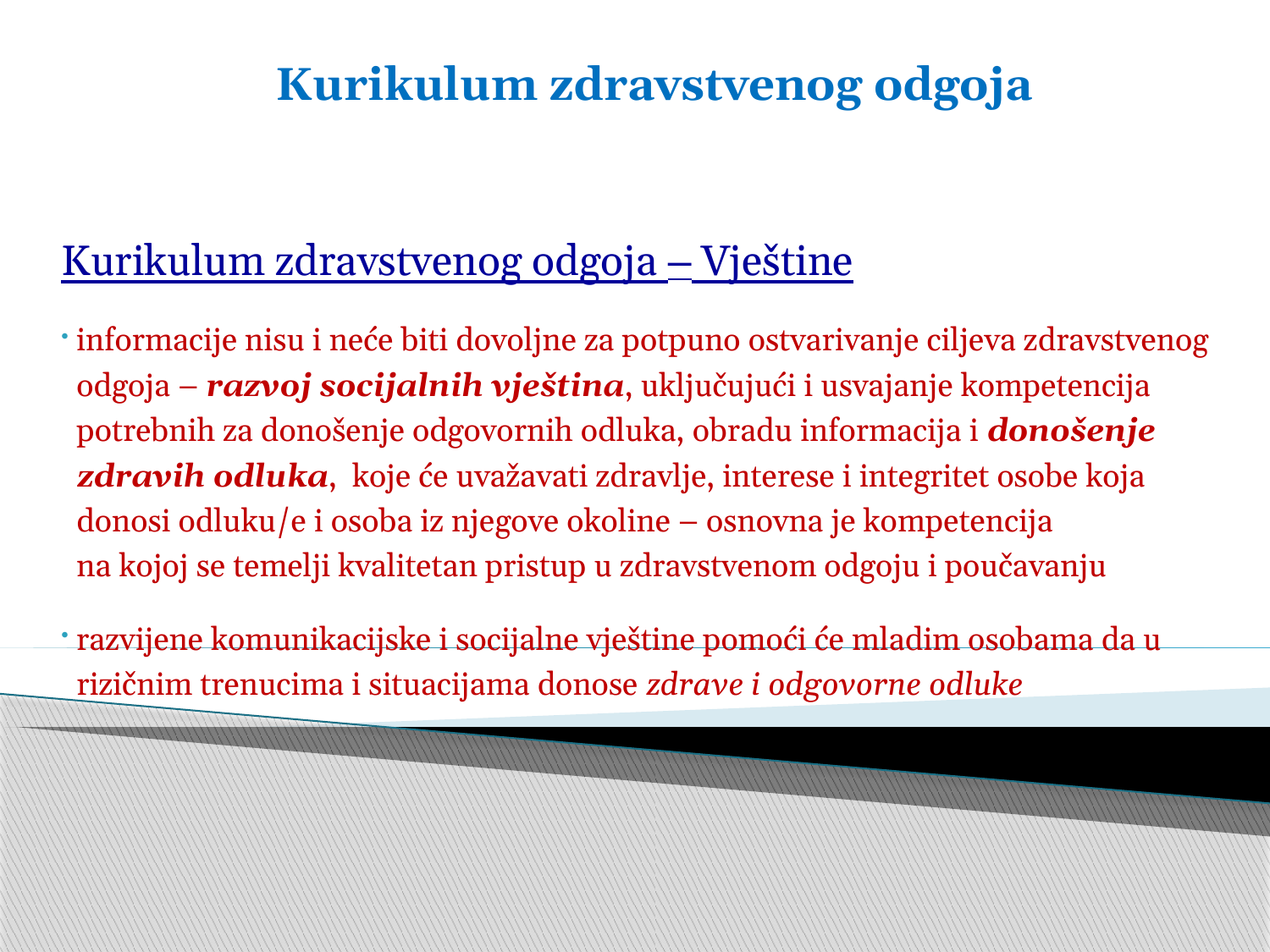

# Kurikulum zdravstvenog odgoja

Kurikulum zdravstvenog odgoja – Vještine

 informacije nisu i neće biti dovoljne za potpuno ostvarivanje ciljeva zdravstvenog
  odgoja – razvoj socijalnih vještina, uključujući i usvajanje kompetencija
  potrebnih za donošenje odgovornih odluka, obradu informacija i donošenje
  zdravih odluka,  koje će uvažavati zdravlje, interese i integritet osobe koja
  donosi odluku/e i osoba iz njegove okoline – osnovna je kompetencija
  na kojoj se temelji kvalitetan pristup u zdravstvenom odgoju i poučavanju

 razvijene komunikacijske i socijalne vještine pomoći će mladim osobama da u
  rizičnim trenucima i situacijama donose zdrave i odgovorne odluke